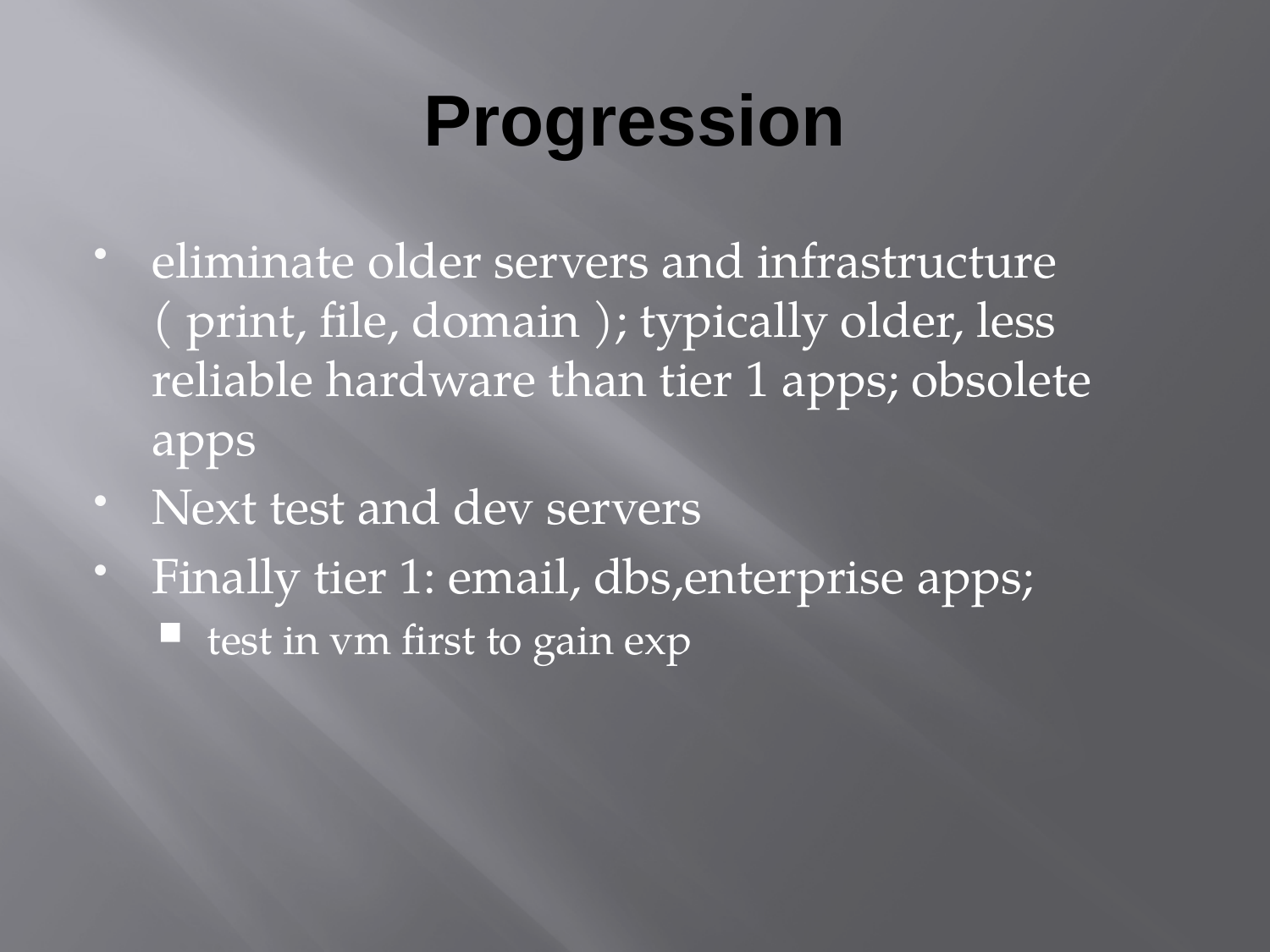

# Progression
eliminate older servers and infrastructure ( print, file, domain ); typically older, less reliable hardware than tier 1 apps; obsolete apps
Next test and dev servers
Finally tier 1: email, dbs,enterprise apps;
 test in vm first to gain exp